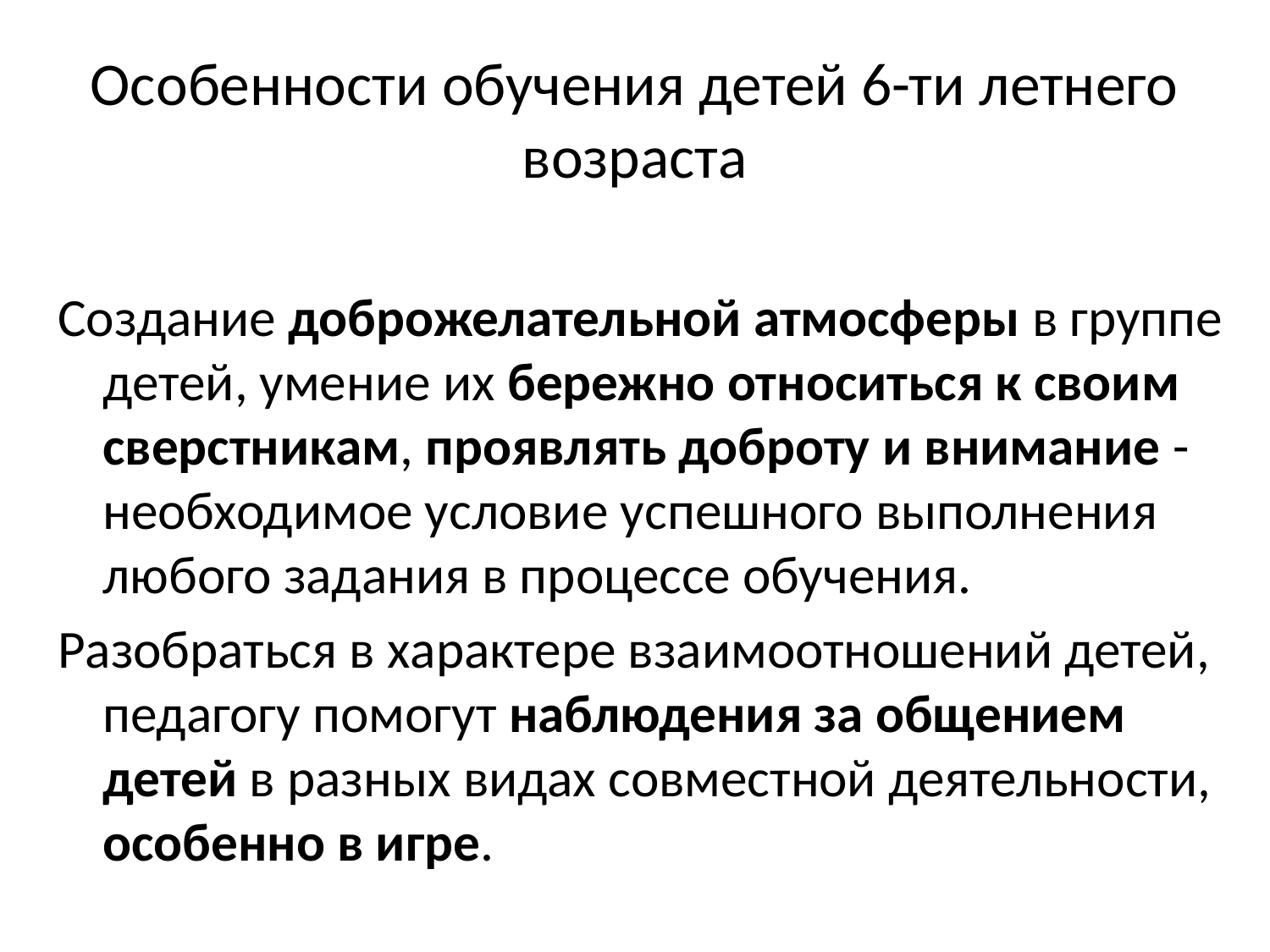

# Особенности обучения детей 6-ти летнего возраста
Создание доброжелательной атмосферы в группе детей, умение их бережно относиться к своим сверстникам, проявлять доброту и внимание - необходимое условие успешного выполнения любого задания в процессе обучения.
Разобраться в характере взаимоотношений детей, педагогу помогут наблюдения за общением детей в разных видах совместной деятельности, особенно в игре.